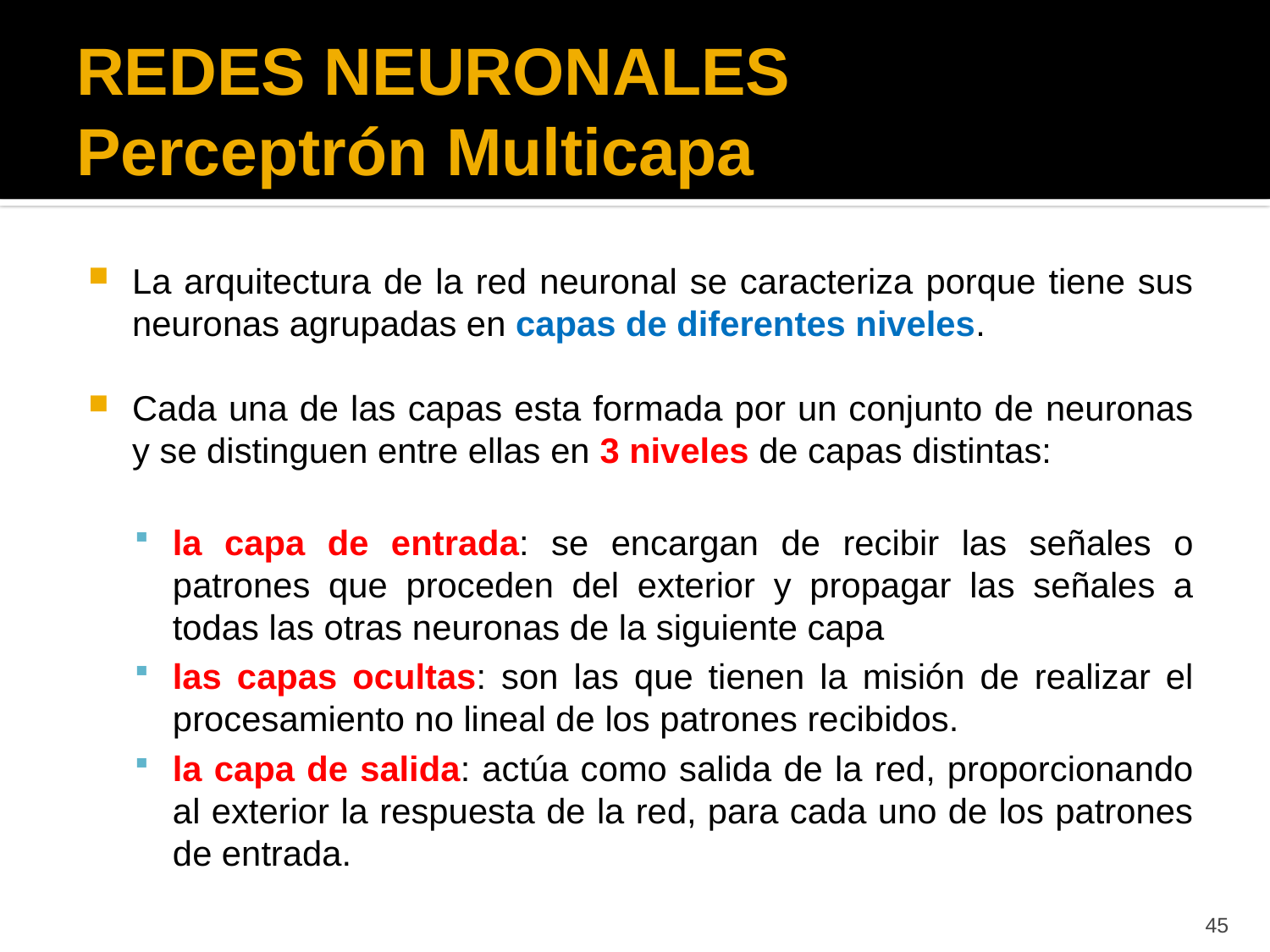

# REDES NEURONALES Perceptrón Multicapa
La arquitectura de la red neuronal se caracteriza porque tiene sus neuronas agrupadas en capas de diferentes niveles.

Cada una de las capas esta formada por un conjunto de neuronas y se distinguen entre ellas en 3 niveles de capas distintas:

la capa de entrada: se encargan de recibir las señales o patrones que proceden del exterior y propagar las señales a todas las otras neuronas de la siguiente capa
las capas ocultas: son las que tienen la misión de realizar el procesamiento no lineal de los patrones recibidos.
la capa de salida: actúa como salida de la red, proporcionando al exterior la respuesta de la red, para cada uno de los patrones de entrada.
45